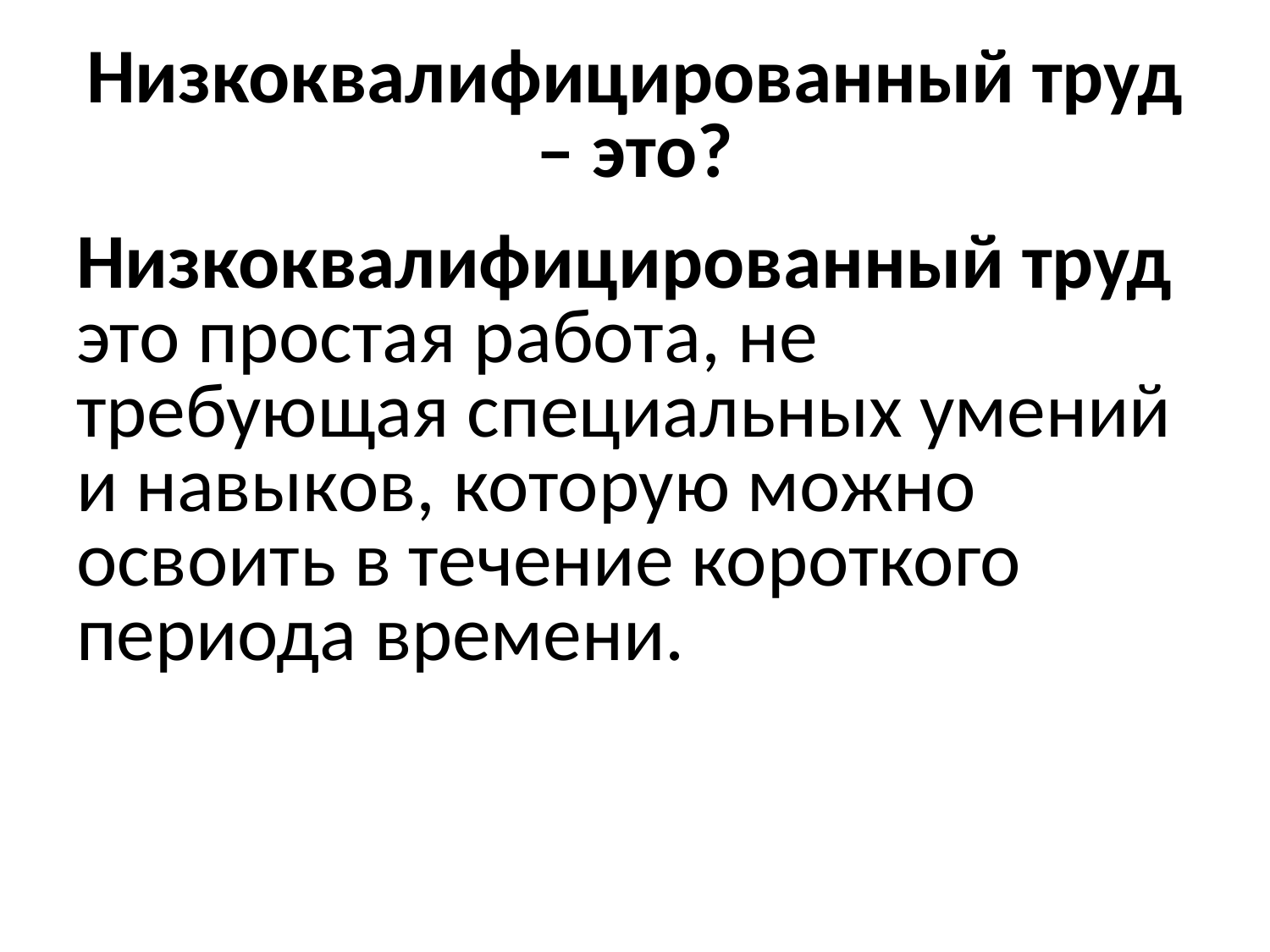

# Низкоквалифицированный труд – это?
Низкоквалифицированный труд это простая работа, не требующая специальных умений и навыков, которую можно освоить в течение короткого периода времени.